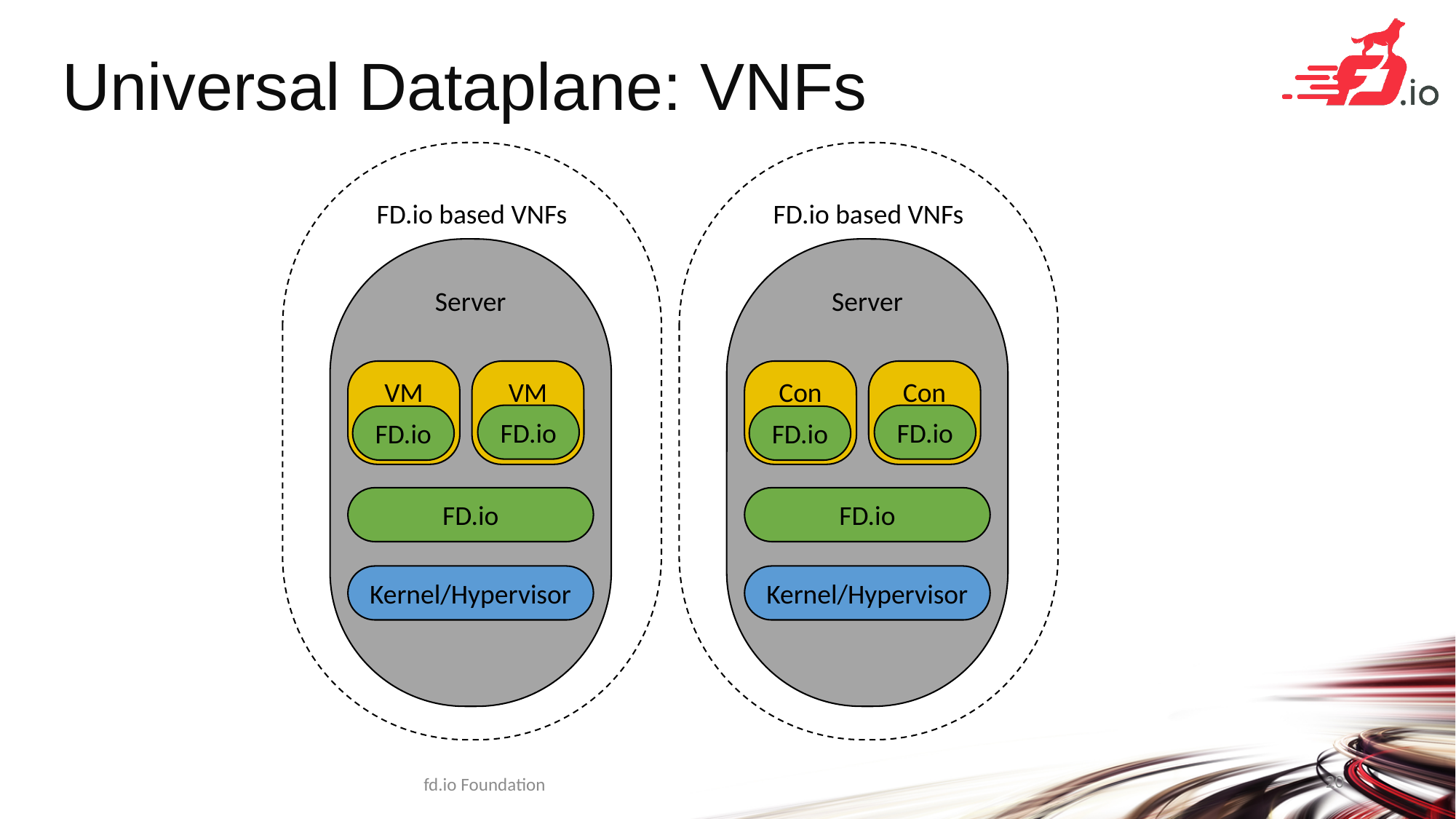

# Universal Dataplane: VNFs
FD.io based VNFs
FD.io based VNFs
Server
Server
VM
VM
Con
Con
FD.io
FD.io
FD.io
FD.io
FD.io
FD.io
Kernel/Hypervisor
Kernel/Hypervisor
20
fd.io Foundation